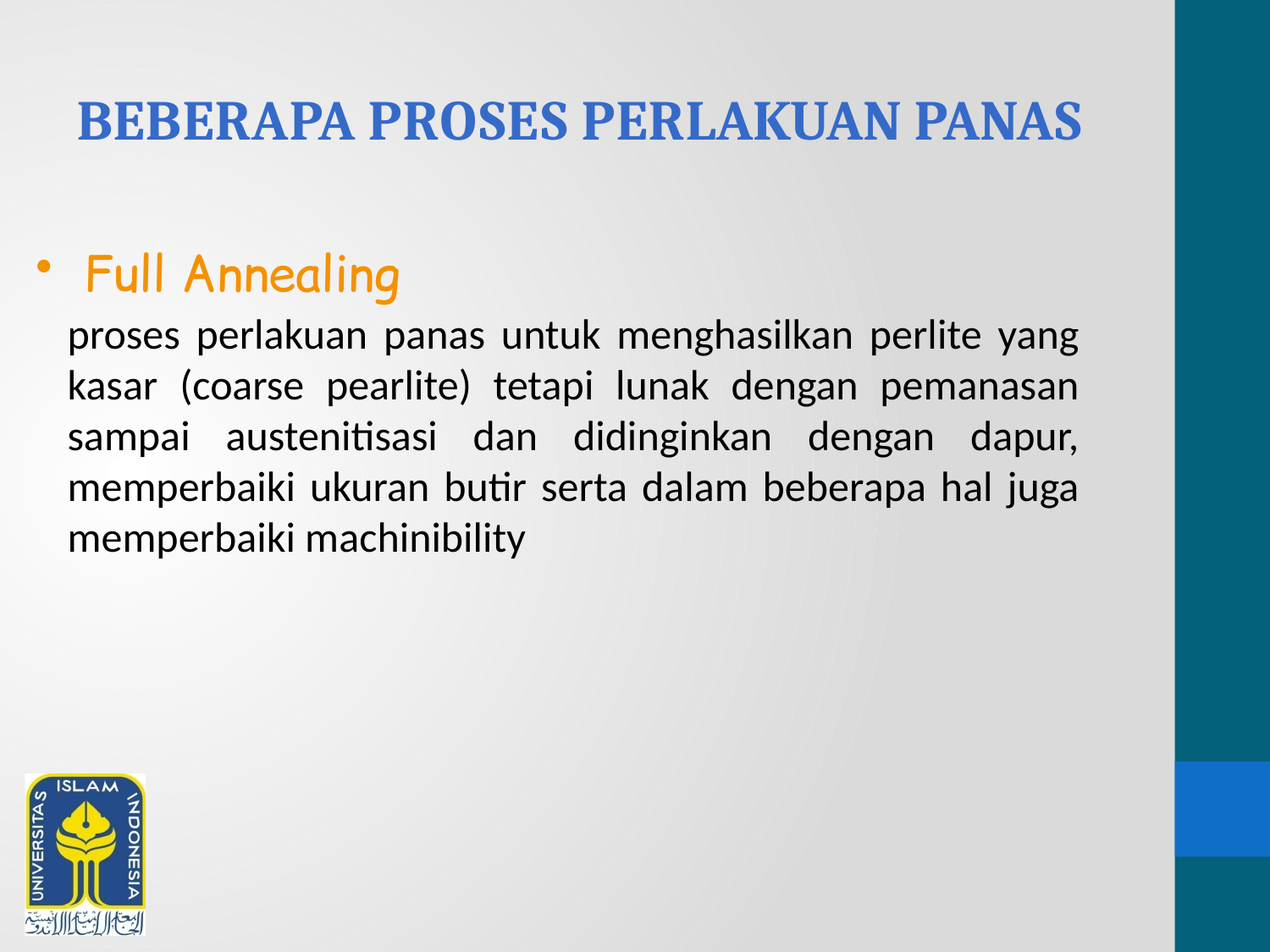

# Beberapa proses perlakuan panas
Full Annealing
proses perlakuan panas untuk menghasilkan perlite yang kasar (coarse pearlite) tetapi lunak dengan pemanasan sampai austenitisasi dan didinginkan dengan dapur, memperbaiki ukuran butir serta dalam beberapa hal juga memperbaiki machinibility